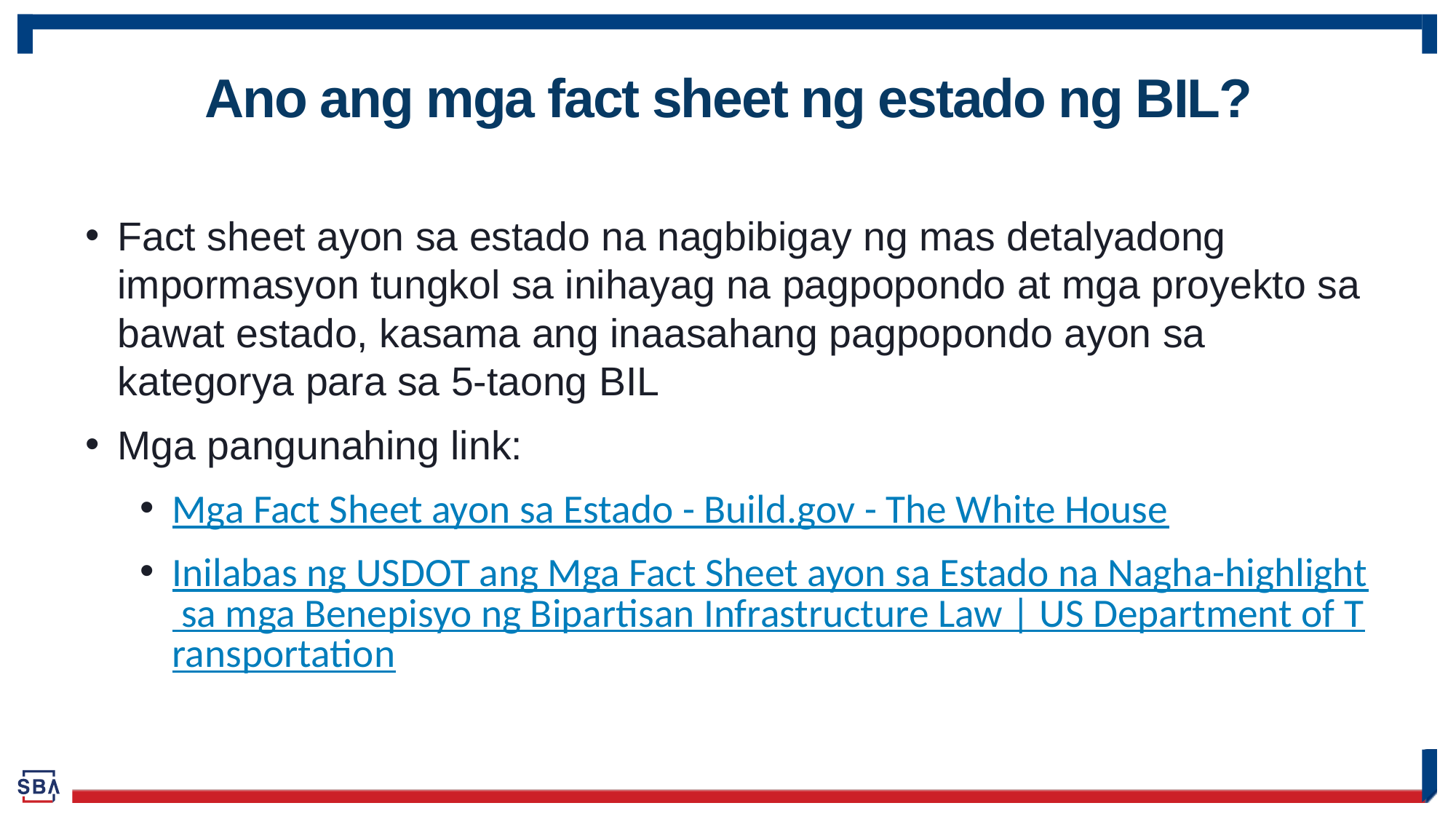

# Ano ang mga fact sheet ng estado ng BIL?
Fact sheet ayon sa estado na nagbibigay ng mas detalyadong impormasyon tungkol sa inihayag na pagpopondo at mga proyekto sa bawat estado, kasama ang inaasahang pagpopondo ayon sa kategorya para sa 5-taong BIL
Mga pangunahing link:
Mga Fact Sheet ayon sa Estado - Build.gov - The White House
Inilabas ng USDOT ang Mga Fact Sheet ayon sa Estado na Nagha-highlight sa mga Benepisyo ng Bipartisan Infrastructure Law | US Department of Transportation